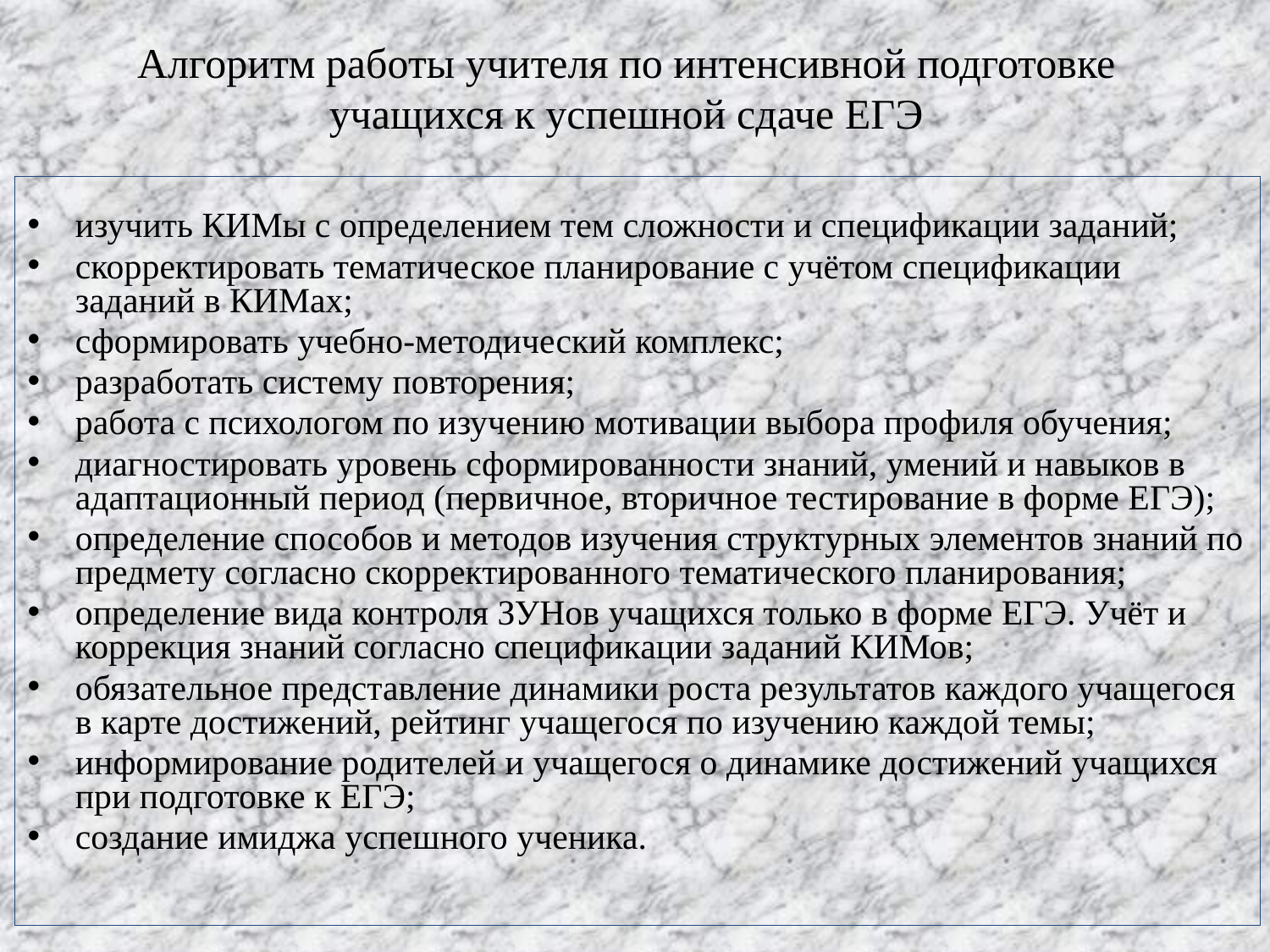

# Алгоритм работы учителя по интенсивной подготовке учащихся к успешной сдаче ЕГЭ

изучить КИМы с определением тем сложности и спецификации заданий;
скорректировать тематическое планирование с учётом спецификации заданий в КИМах;
сформировать учебно-методический комплекс;
разработать систему повторения;
работа с психологом по изучению мотивации выбора профиля обучения;
диагностировать уровень сформированности знаний, умений и навыков в адаптационный период (первичное, вторичное тестирование в форме ЕГЭ);
определение способов и методов изучения структурных элементов знаний по предмету согласно скорректированного тематического планирования;
определение вида контроля ЗУНов учащихся только в форме ЕГЭ. Учёт и коррекция знаний согласно спецификации заданий КИМов;
обязательное представление динамики роста результатов каждого учащегося в карте достижений, рейтинг учащегося по изучению каждой темы;
информирование родителей и учащегося о динамике достижений учащихся при подготовке к ЕГЭ;
создание имиджа успешного ученика.